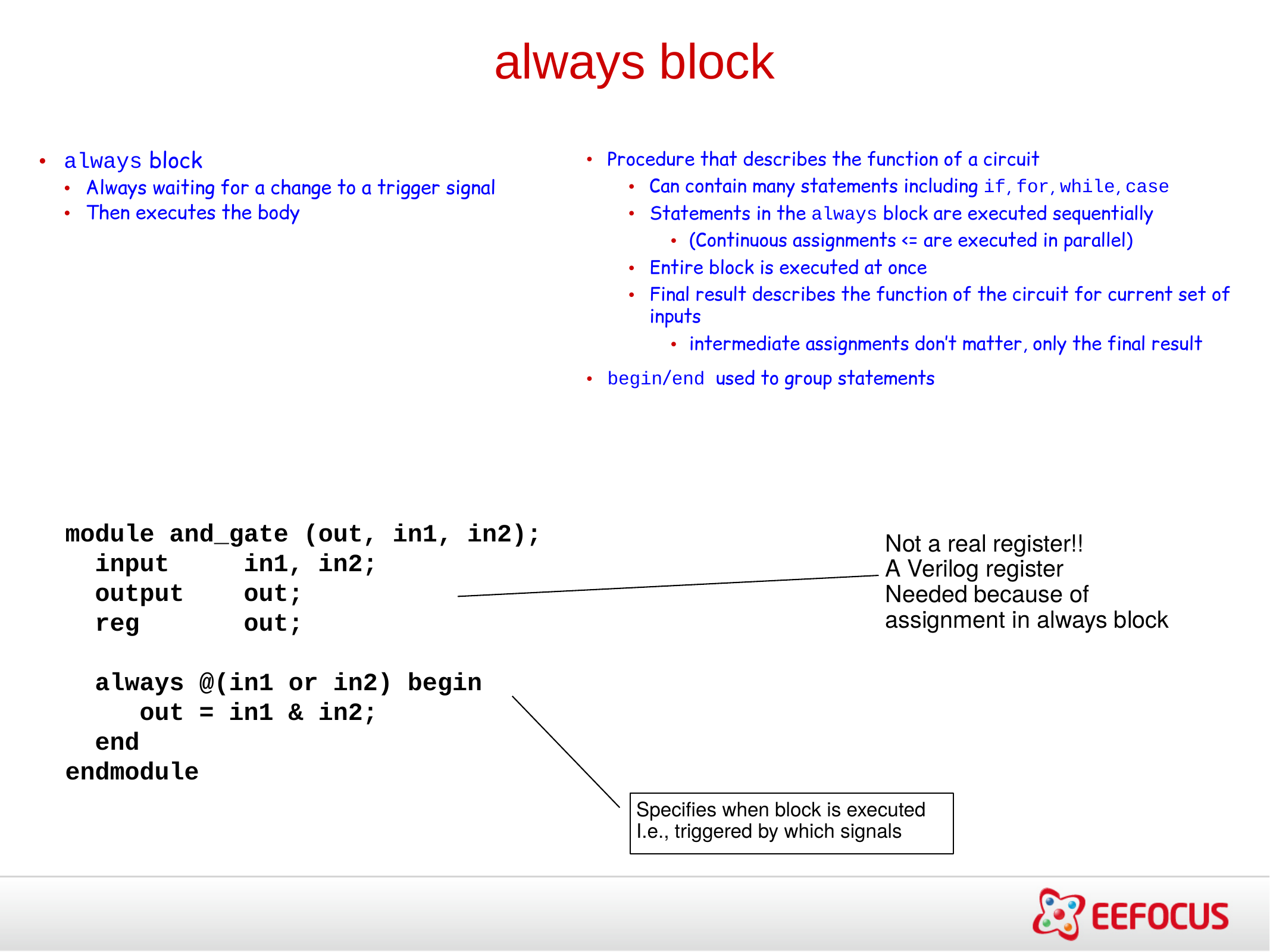

always block
always block
Always waiting for a change to a trigger signal
Then executes the body
Procedure that describes the function of a circuit
Can contain many statements including if, for, while, case
Statements in the always block are executed sequentially
(Continuous assignments <= are executed in parallel)
Entire block is executed at once
Final result describes the function of the circuit for current set of inputs
intermediate assignments don’t matter, only the final result
begin/end  used to group statements
module and_gate (out, in1, in2);
  input	in1, in2;
  output	out;
  reg		out;
  always @(in1 or in2) begin
     out = in1 & in2;
  end
endmodule
Not a real register!!
A Verilog register
Needed because of
assignment in always block

Specifies when block is executed
I.e., triggered by which signals